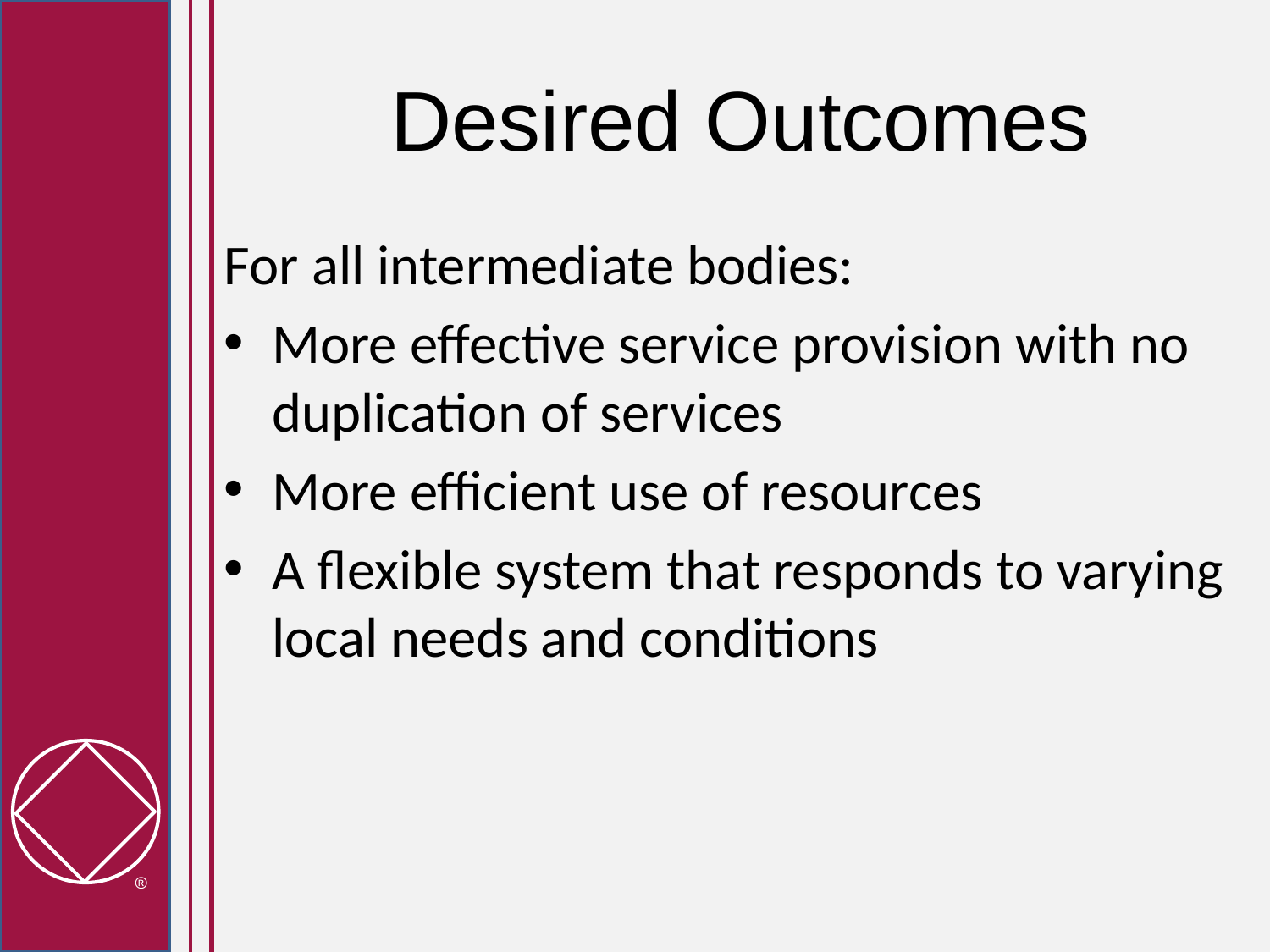

# Desired Outcomes
For all intermediate bodies:
More effective service provision with no duplication of services
More efficient use of resources
A flexible system that responds to varying local needs and conditions